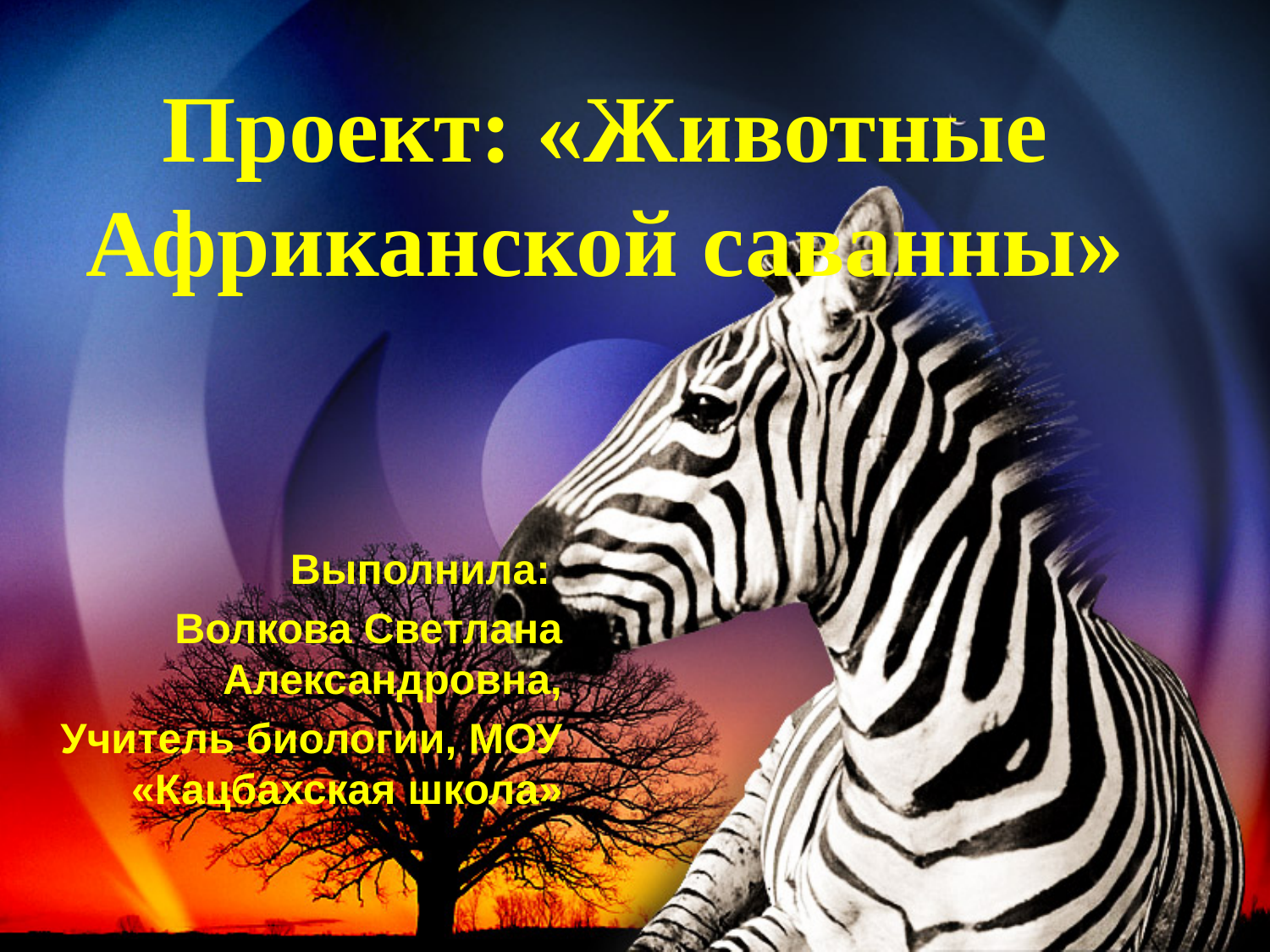

# Проект: «Животные Африканской саванны»
Выполнила:
Волкова Светлана Александровна,
Учитель биологии, МОУ «Кацбахская школа»